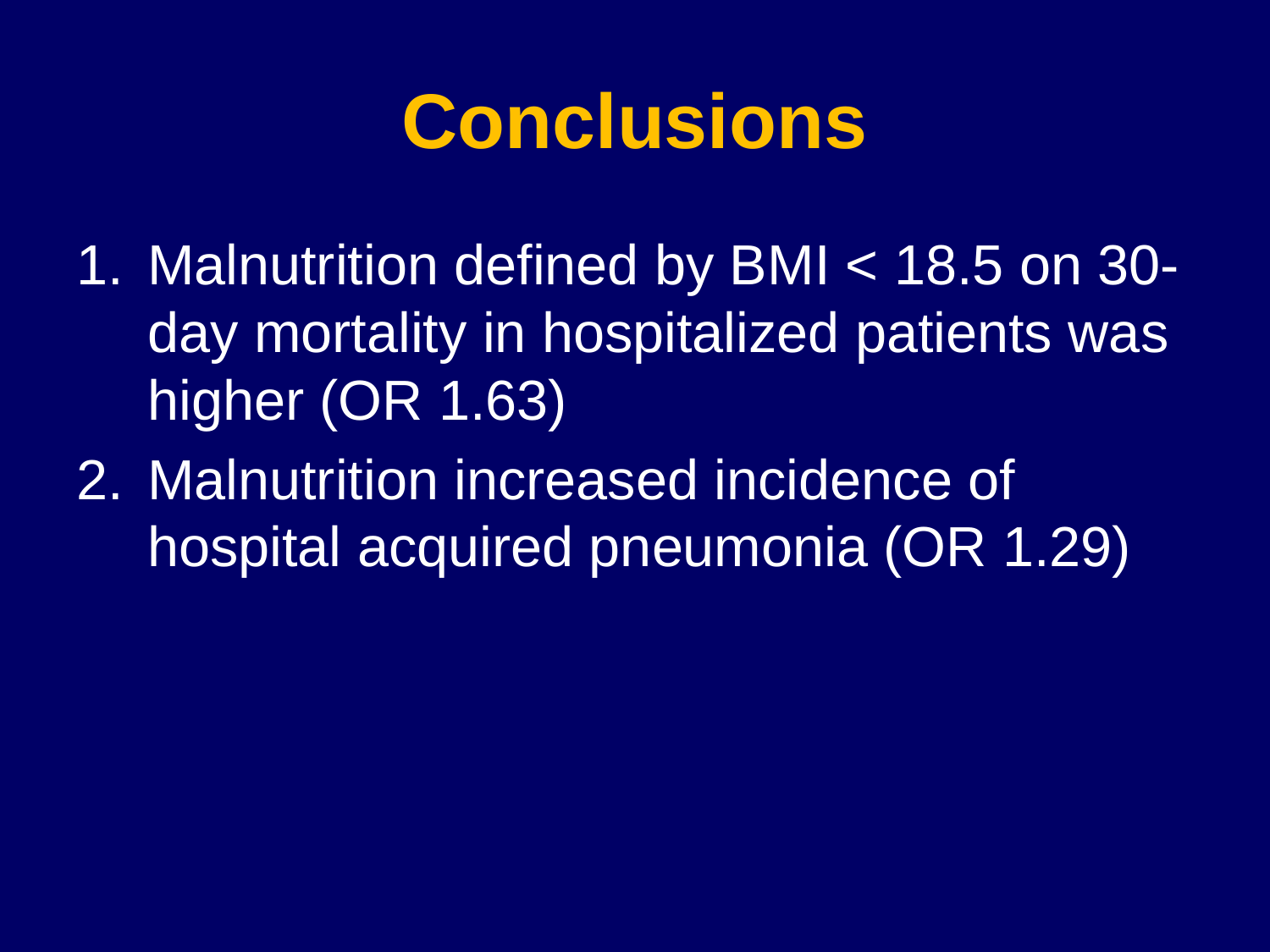

# Conclusions
Malnutrition defined by BMI < 18.5 on 30-day mortality in hospitalized patients was higher (OR 1.63)
Malnutrition increased incidence of hospital acquired pneumonia (OR 1.29)